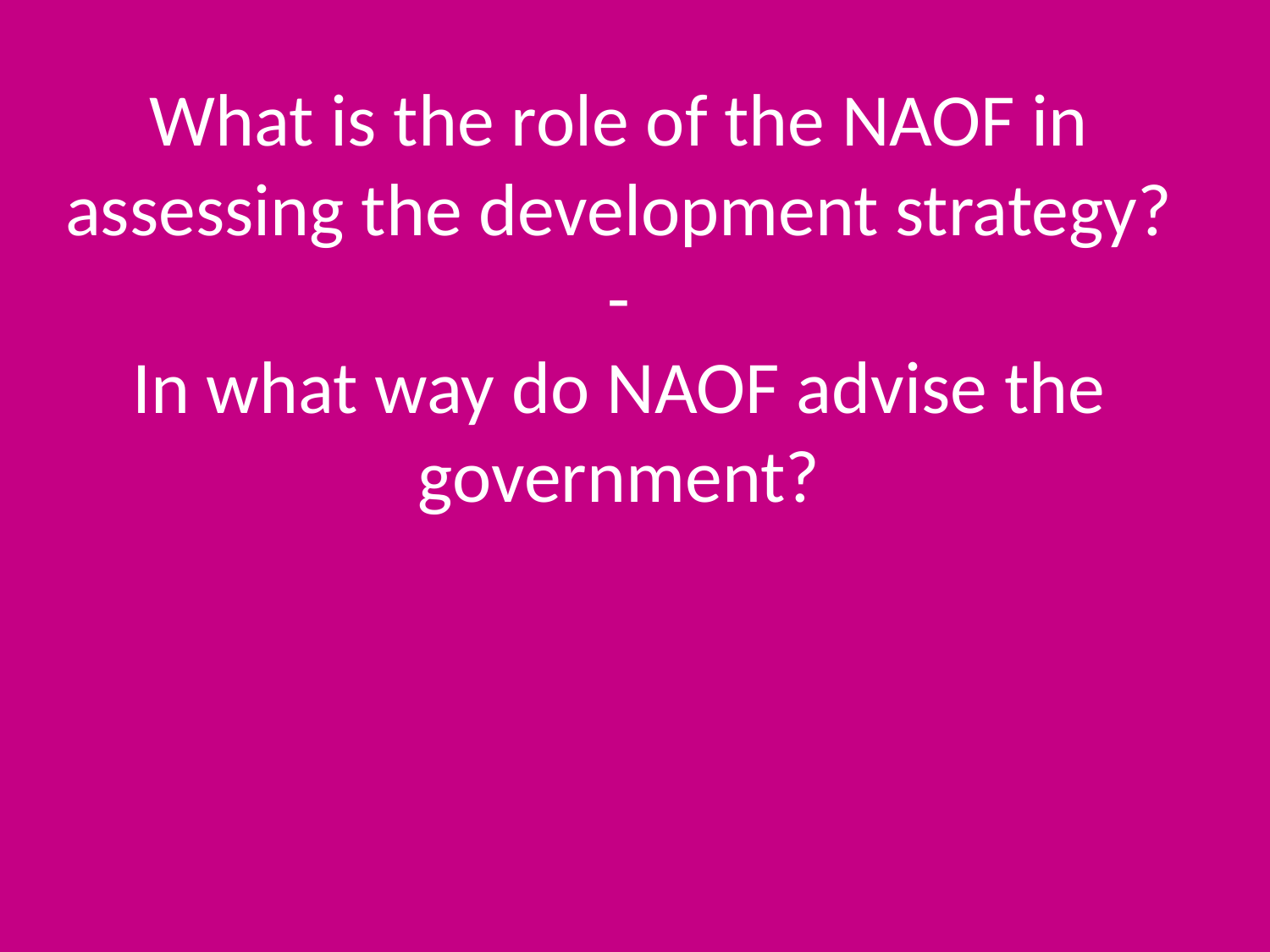

# What is the role of the NAOF in assessing the development strategy? - In what way do NAOF advise the government?